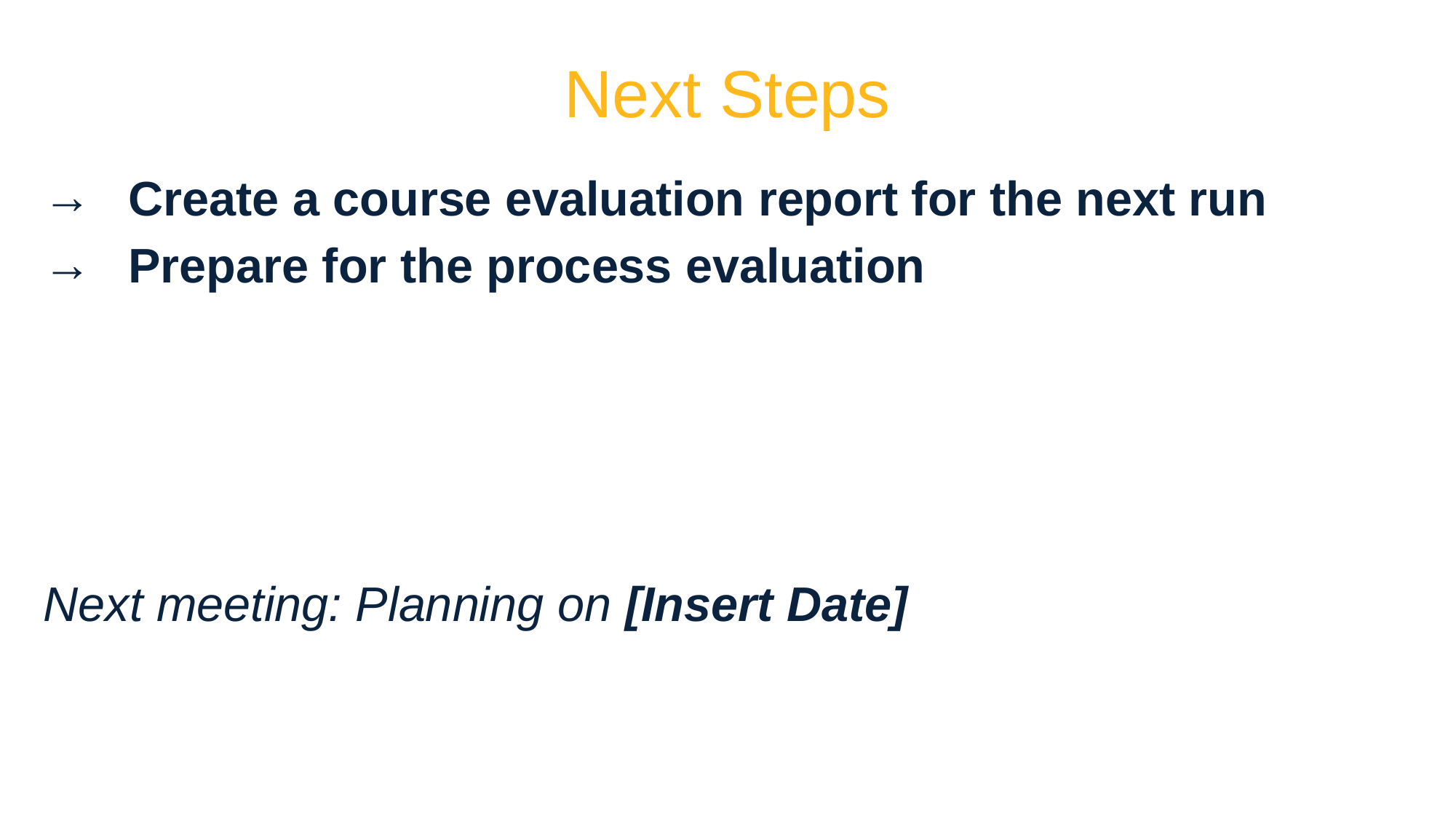

# Next Steps
Create a course evaluation report for the next run
Prepare for the process evaluation

Next meeting: Planning on [Insert Date]